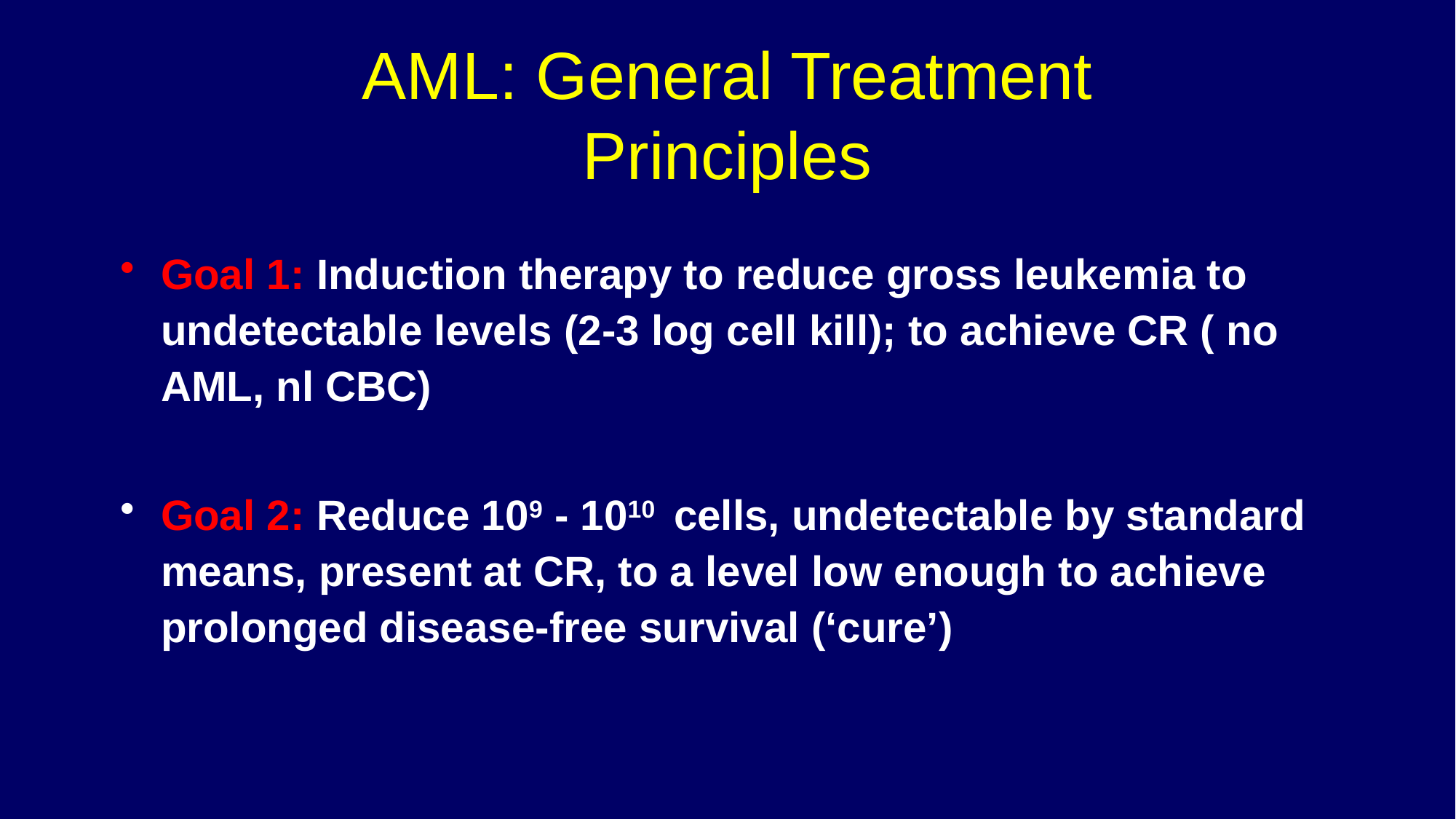

# AML: General Treatment Principles
Goal 1: Induction therapy to reduce gross leukemia to undetectable levels (2-3 log cell kill); to achieve CR ( no AML, nl CBC)

Goal 2: Reduce 109 - 1010  cells, undetectable by standard means, present at CR, to a level low enough to achieve prolonged disease-free survival (‘cure’)